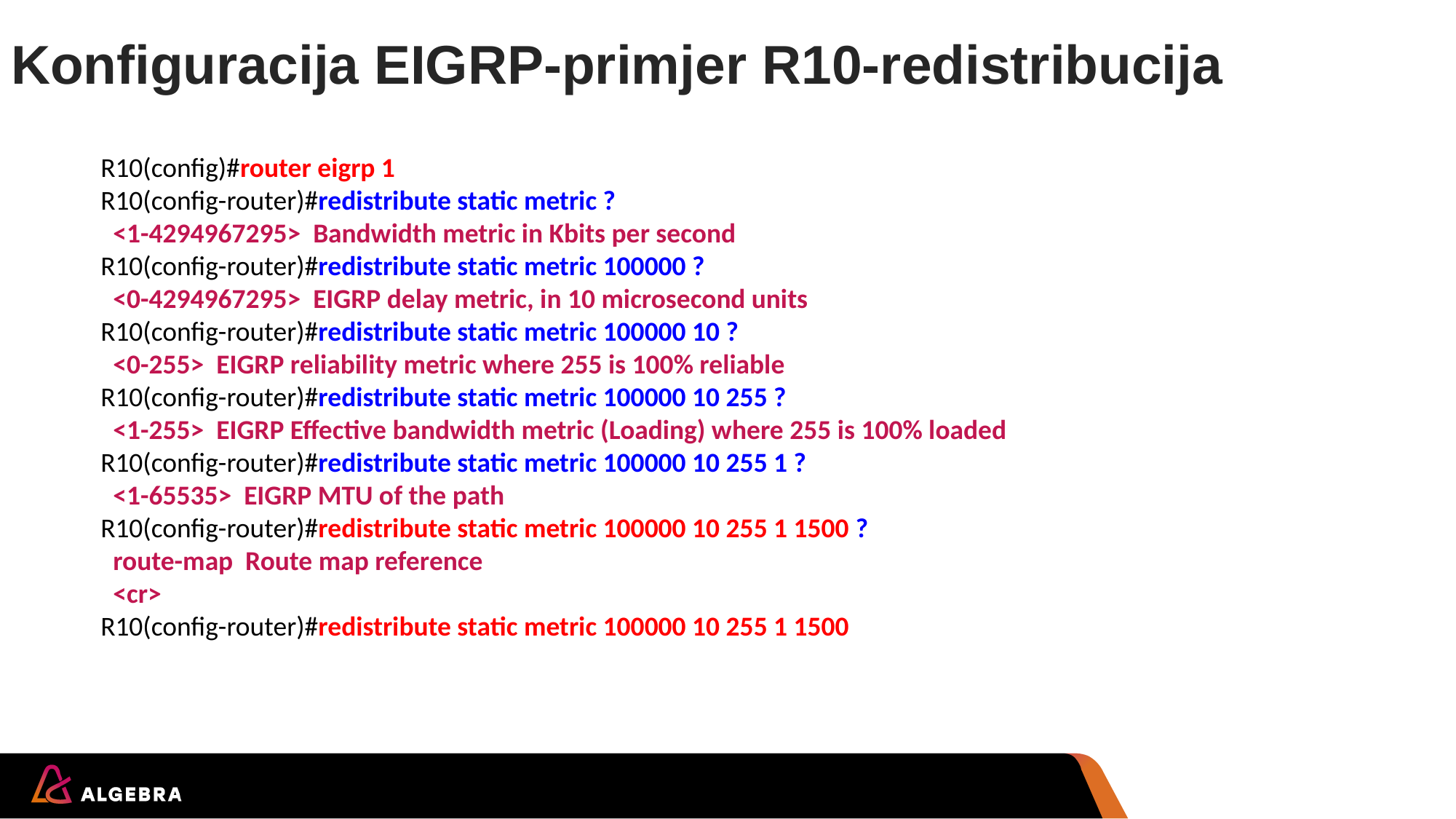

# Konfiguracija EIGRP-primjer R10-redistribucija
R10(config)#router eigrp 1
R10(config-router)#redistribute static metric ?
  <1-4294967295>  Bandwidth metric in Kbits per second
R10(config-router)#redistribute static metric 100000 ?
  <0-4294967295>  EIGRP delay metric, in 10 microsecond units
R10(config-router)#redistribute static metric 100000 10 ?
  <0-255>  EIGRP reliability metric where 255 is 100% reliable
R10(config-router)#redistribute static metric 100000 10 255 ?
  <1-255>  EIGRP Effective bandwidth metric (Loading) where 255 is 100% loaded
R10(config-router)#redistribute static metric 100000 10 255 1 ?
  <1-65535>  EIGRP MTU of the path
R10(config-router)#redistribute static metric 100000 10 255 1 1500 ?
  route-map  Route map reference
  <cr>
R10(config-router)#redistribute static metric 100000 10 255 1 1500